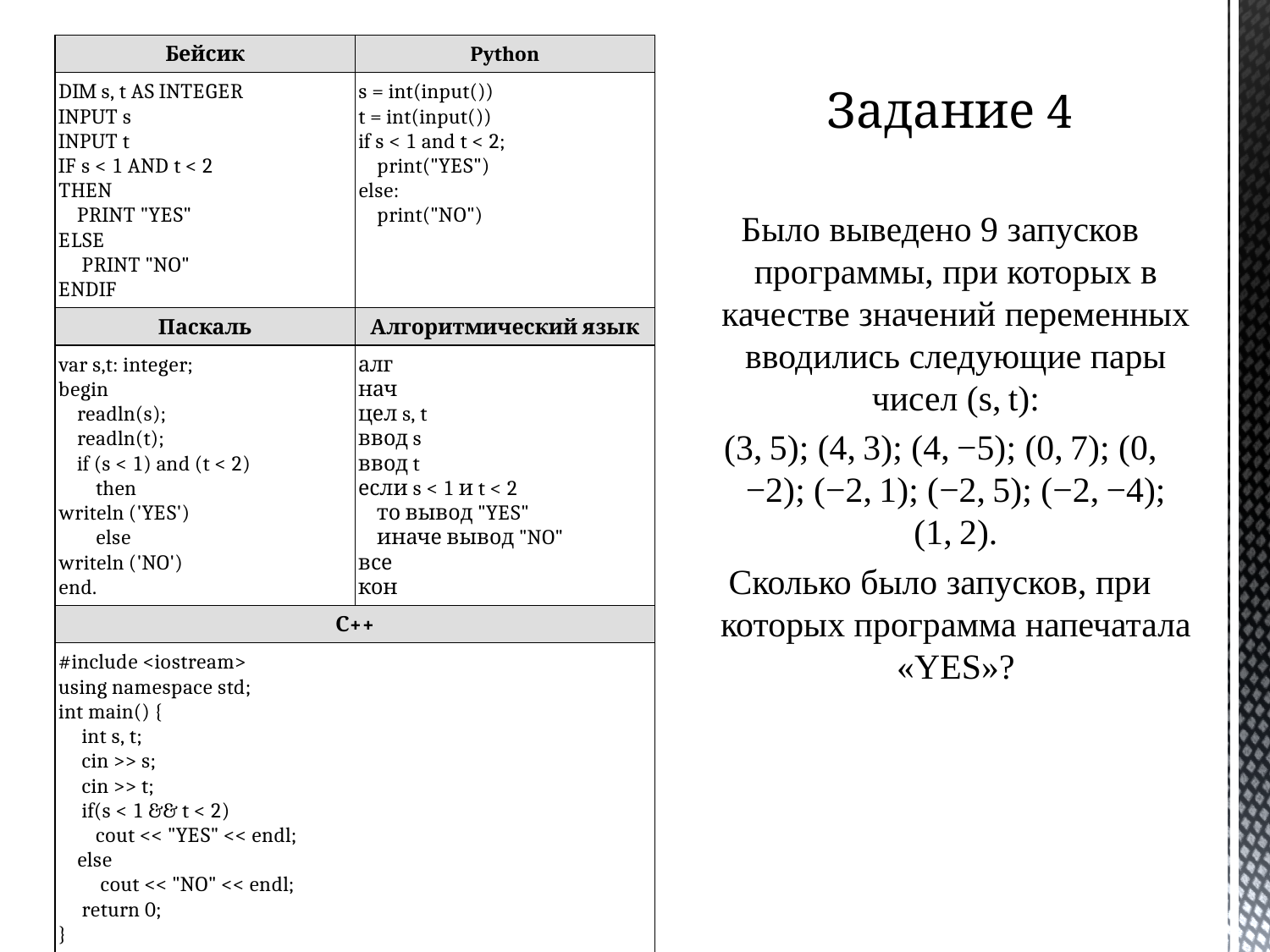

| Бейсик | Python |
| --- | --- |
| DIM s, t AS INTEGER INPUT s INPUT t IF s < 1 AND t < 2 THEN     PRINT "YES" ELSE      PRINT "NO" ENDIF | s = int(input()) t = int(input()) if s < 1 and t < 2;     print("YES") else:     print("NO") |
| Паскаль | Алгоритмический язык |
| var s,t: integer; begin     readln(s);     readln(t);     if (s < 1) and (t < 2)         then writeln ('YES')         else writeln ('NO') end. | алг нач цел s, t ввод s ввод t если s < 1 и t < 2     то вывод "YES"     иначе вывод "NO" все кон |
| С++ |  |
| #include <iostream> using namespace std; int main() {      int s, t;      cin >> s;      cin >> t;      if(s < 1 && t < 2)         cout << "YES" << endl;     else          cout << "NO" << endl;      return 0; } |  |
Задание 4
Было выведено 9 запусков программы, при которых в качестве значений переменных вводились следующие пары чисел (s, t):
 (3, 5); (4, 3); (4, −5); (0, 7); (0, −2); (−2, 1); (−2, 5); (−2, −4); (1, 2).
Сколько было запусков, при которых программа напечатала «YES»?